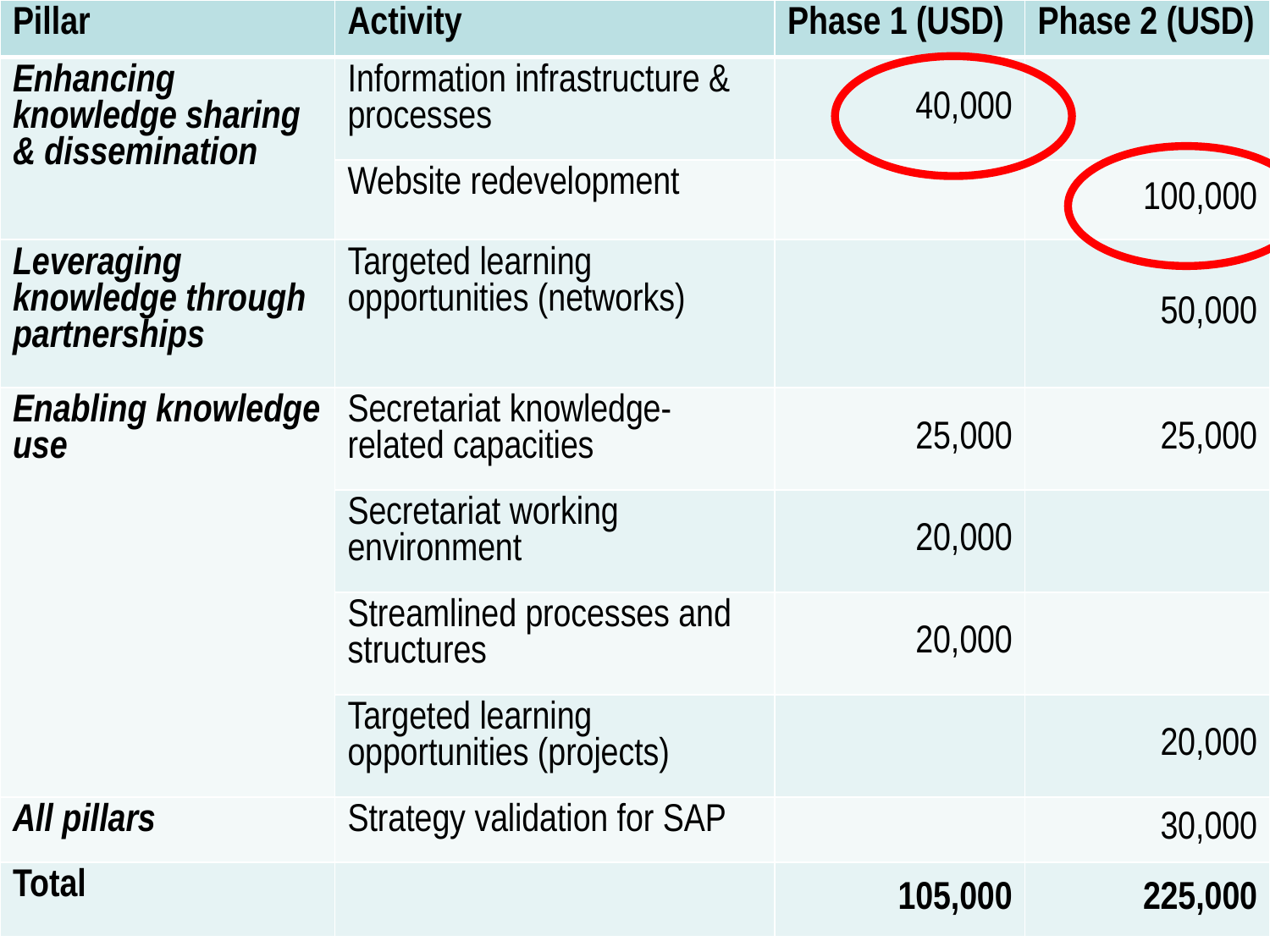

| Pillar | Activity | Phase 1 (USD) | Phase 2 (USD) |
| --- | --- | --- | --- |
| Enhancing knowledge sharing & dissemination | Information infrastructure & processes | 40,000 |  |
|  | Website redevelopment |  | 100,000 |
| Leveraging knowledge through partnerships | Targeted learning opportunities (networks) |  | 50,000 |
| Enabling knowledge use | Secretariat knowledge-related capacities | 25,000 | 25,000 |
|  | Secretariat working environment | 20,000 |  |
|  | Streamlined processes and structures | 20,000 |  |
|  | Targeted learning opportunities (projects) |  | 20,000 |
| All pillars | Strategy validation for SAP |  | 30,000 |
| Total |  | 105,000 | 225,000 |